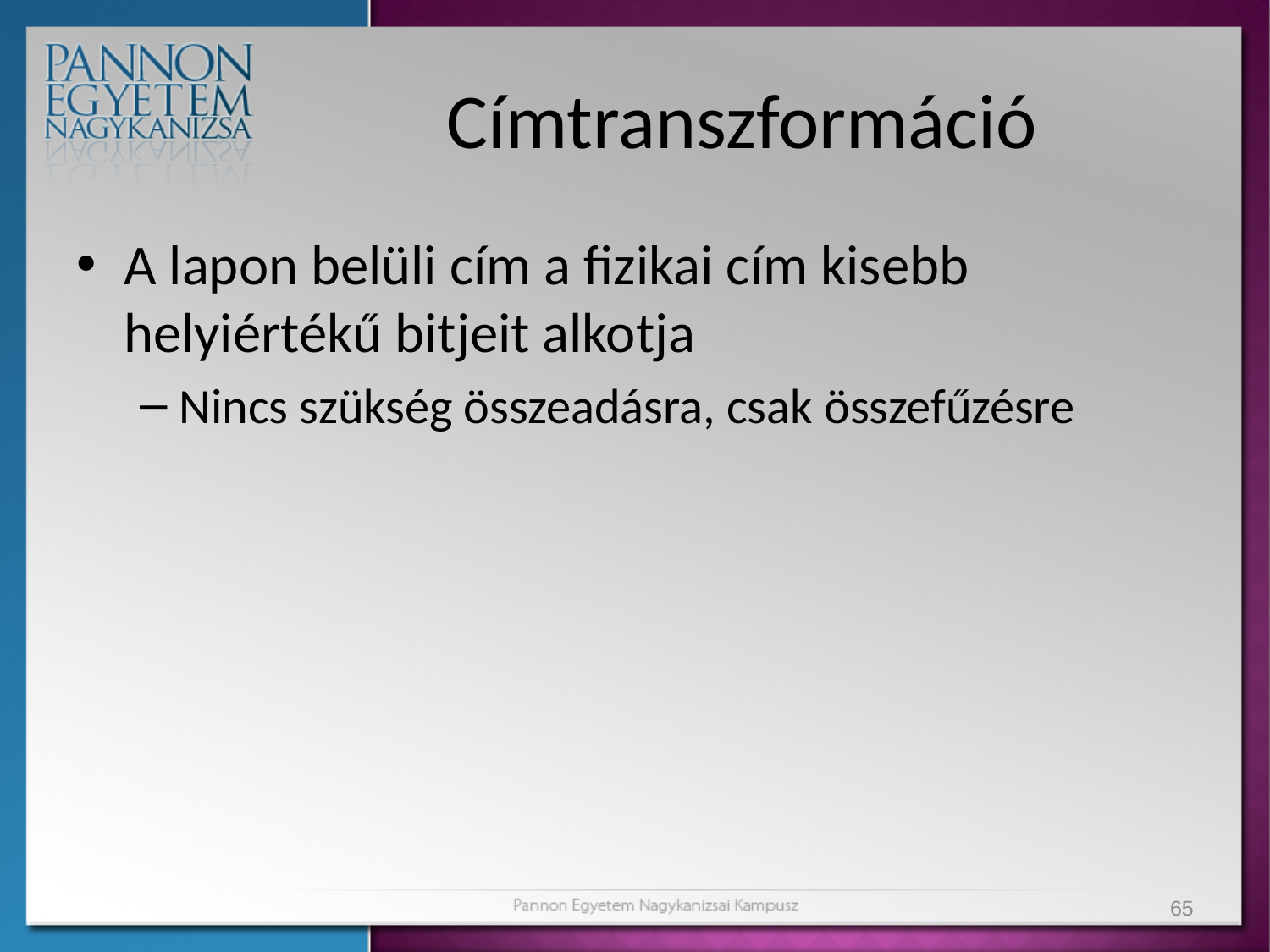

# Címtranszformáció
A lapon belüli cím a fizikai cím kisebb helyiértékű bitjeit alkotja
Nincs szükség összeadásra, csak összefűzésre
65